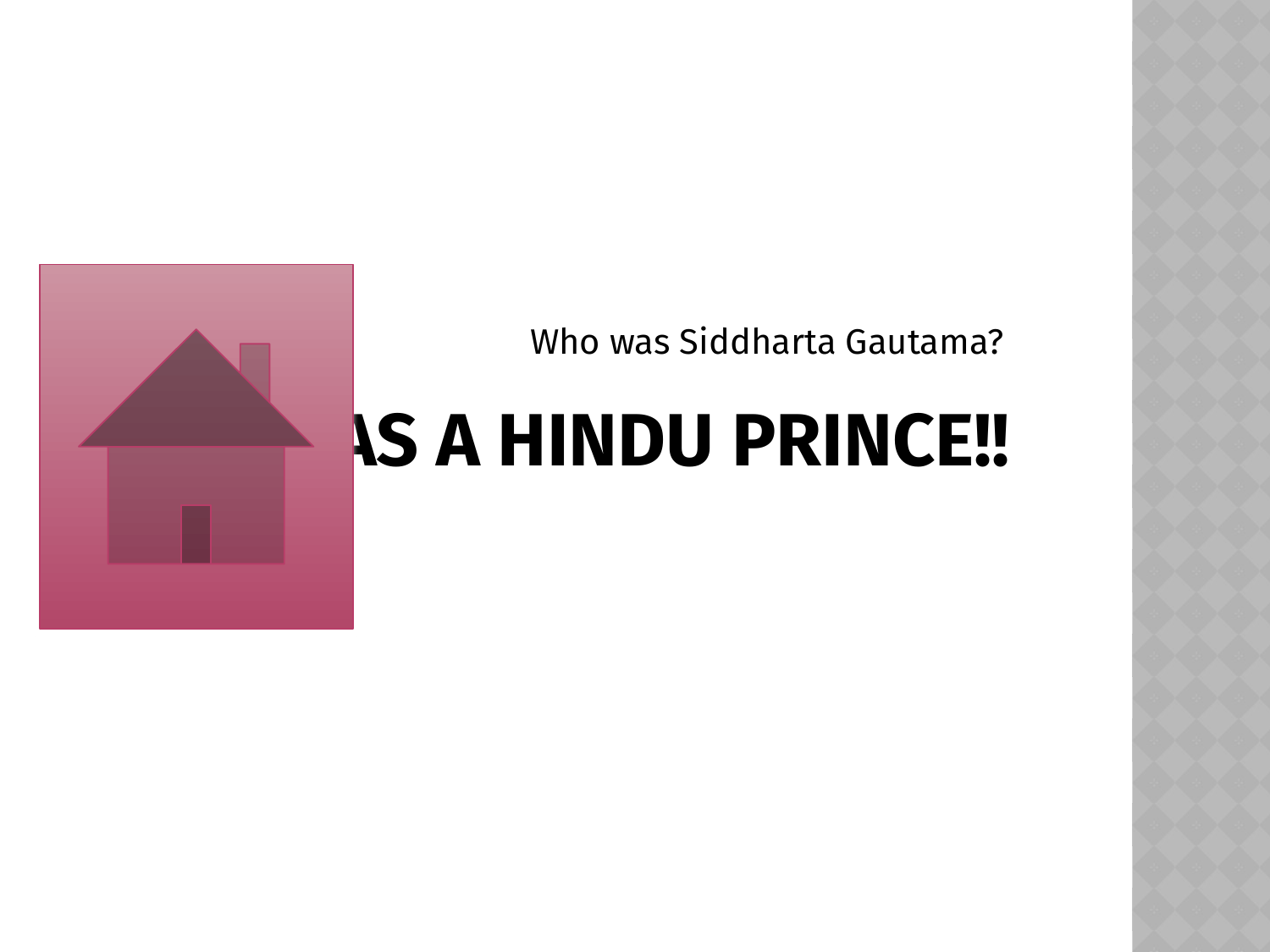

Who was Siddharta Gautama?
# HE was a hindu prince!!